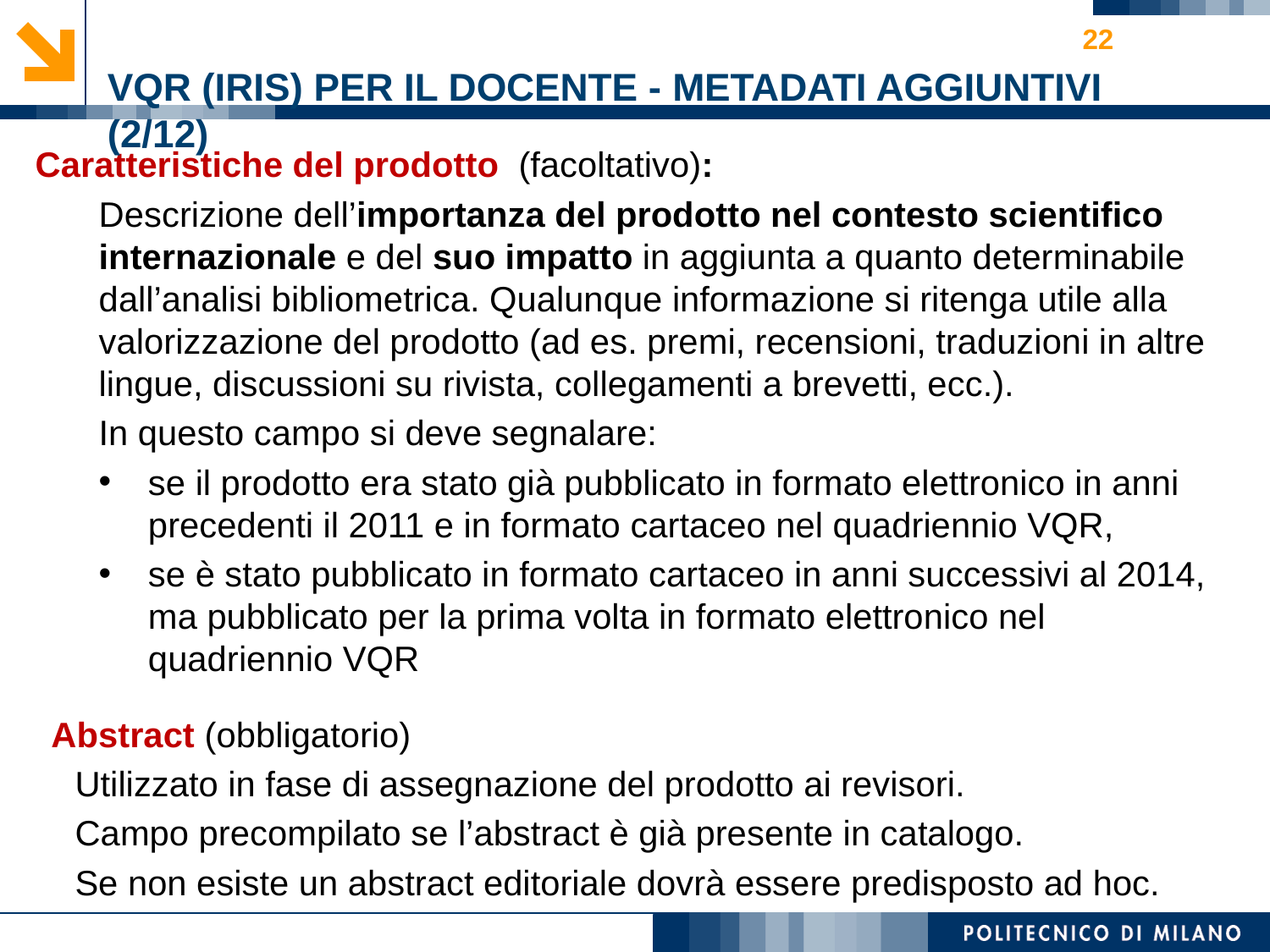

VQR (IRIS) per il docente - metadati aggiuntivi (2/12)
22
Caratteristiche del prodotto  (facoltativo):
Descrizione dell’importanza del prodotto nel contesto scientifico internazionale e del suo impatto in aggiunta a quanto determinabile dall’analisi bibliometrica. Qualunque informazione si ritenga utile alla valorizzazione del prodotto (ad es. premi, recensioni, traduzioni in altre lingue, discussioni su rivista, collegamenti a brevetti, ecc.).
In questo campo si deve segnalare:
se il prodotto era stato già pubblicato in formato elettronico in anni precedenti il 2011 e in formato cartaceo nel quadriennio VQR,
se è stato pubblicato in formato cartaceo in anni successivi al 2014, ma pubblicato per la prima volta in formato elettronico nel quadriennio VQR
Abstract (obbligatorio)
Utilizzato in fase di assegnazione del prodotto ai revisori.
Campo precompilato se l’abstract è già presente in catalogo.
Se non esiste un abstract editoriale dovrà essere predisposto ad hoc.